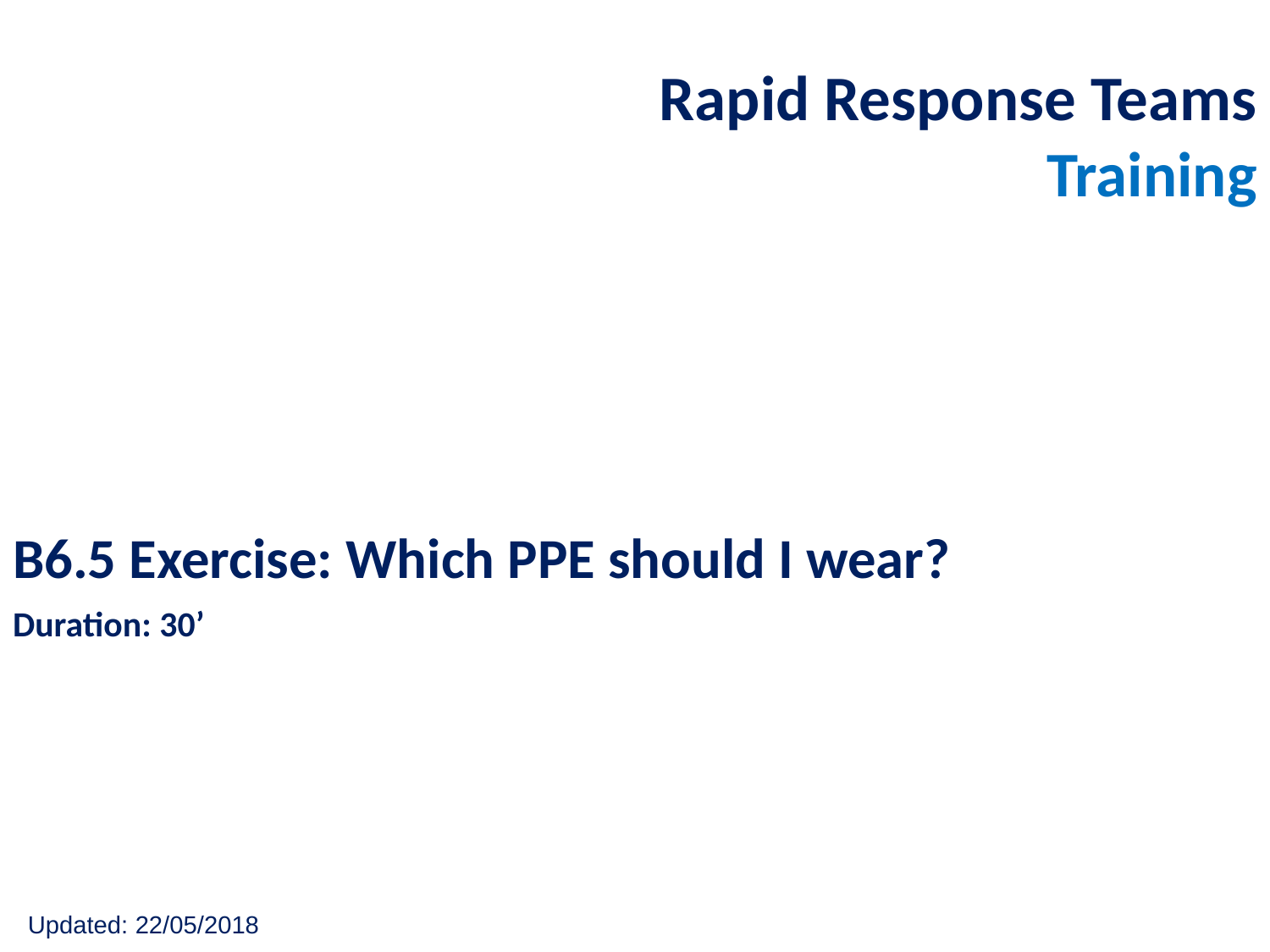

Rapid Response Teams Training
B6.5 Exercise: Which PPE should I wear?
Duration: 30’
Updated: 22/05/2018